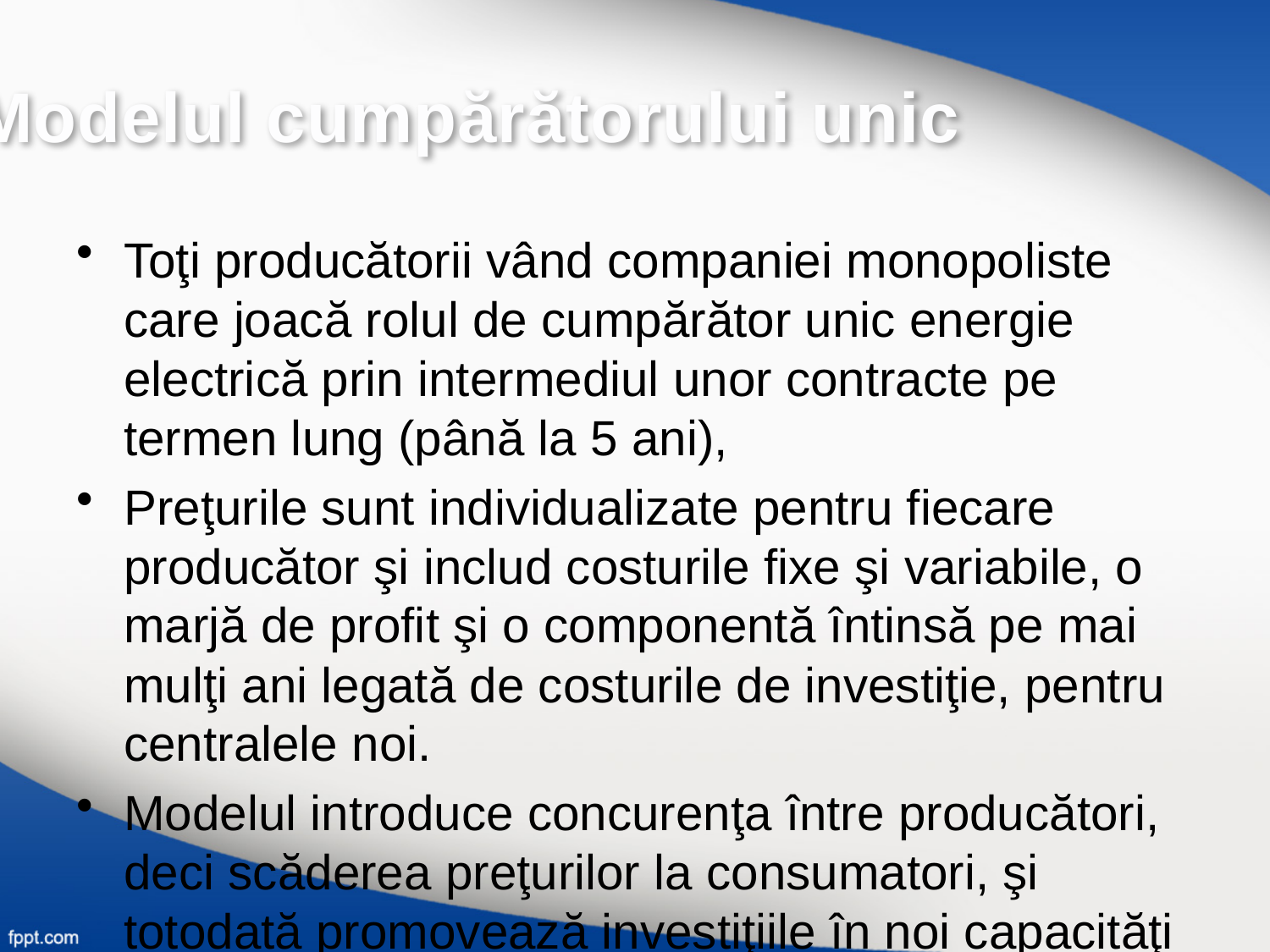

Modelul cumpărătorului unic
Toţi producătorii vând companiei monopoliste care joacă rolul de cumpărător unic energie electrică prin intermediul unor contracte pe termen lung (până la 5 ani),
Preţurile sunt individualizate pentru fiecare producător şi includ costurile fixe şi variabile, o marjă de profit şi o componentă întinsă pe mai mulţi ani legată de costurile de investiţie, pentru centralele noi.
Modelul introduce concurenţa între producători, deci scăderea preţurilor la consumatori, şi totodată promovează investiţiile în noi capacităţi de producţie.